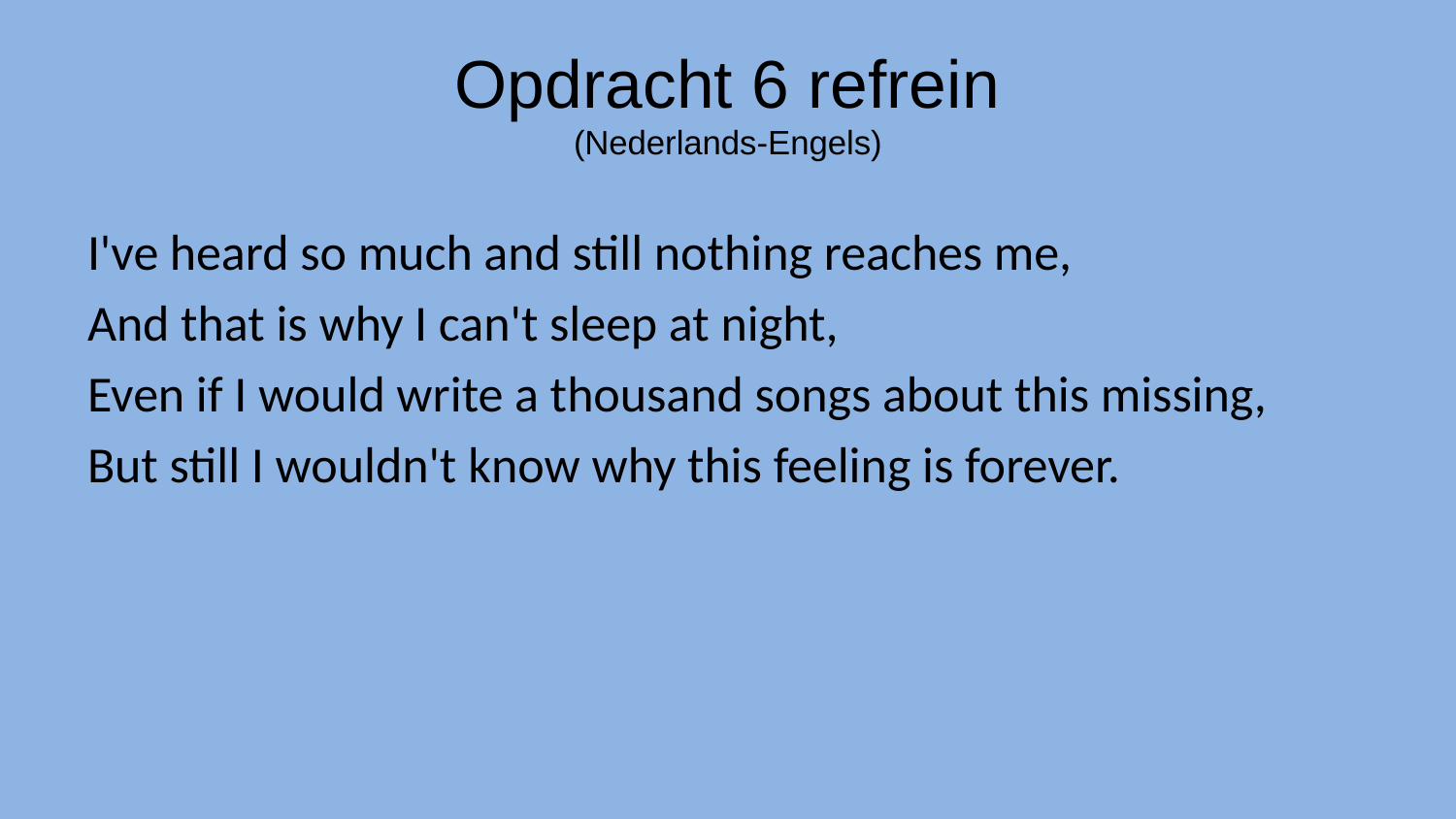

# Opdracht 6 refrein (Nederlands-Engels)
I've heard so much and still nothing reaches me,
And that is why I can't sleep at night,
Even if I would write a thousand songs about this missing,
But still I wouldn't know why this feeling is forever.